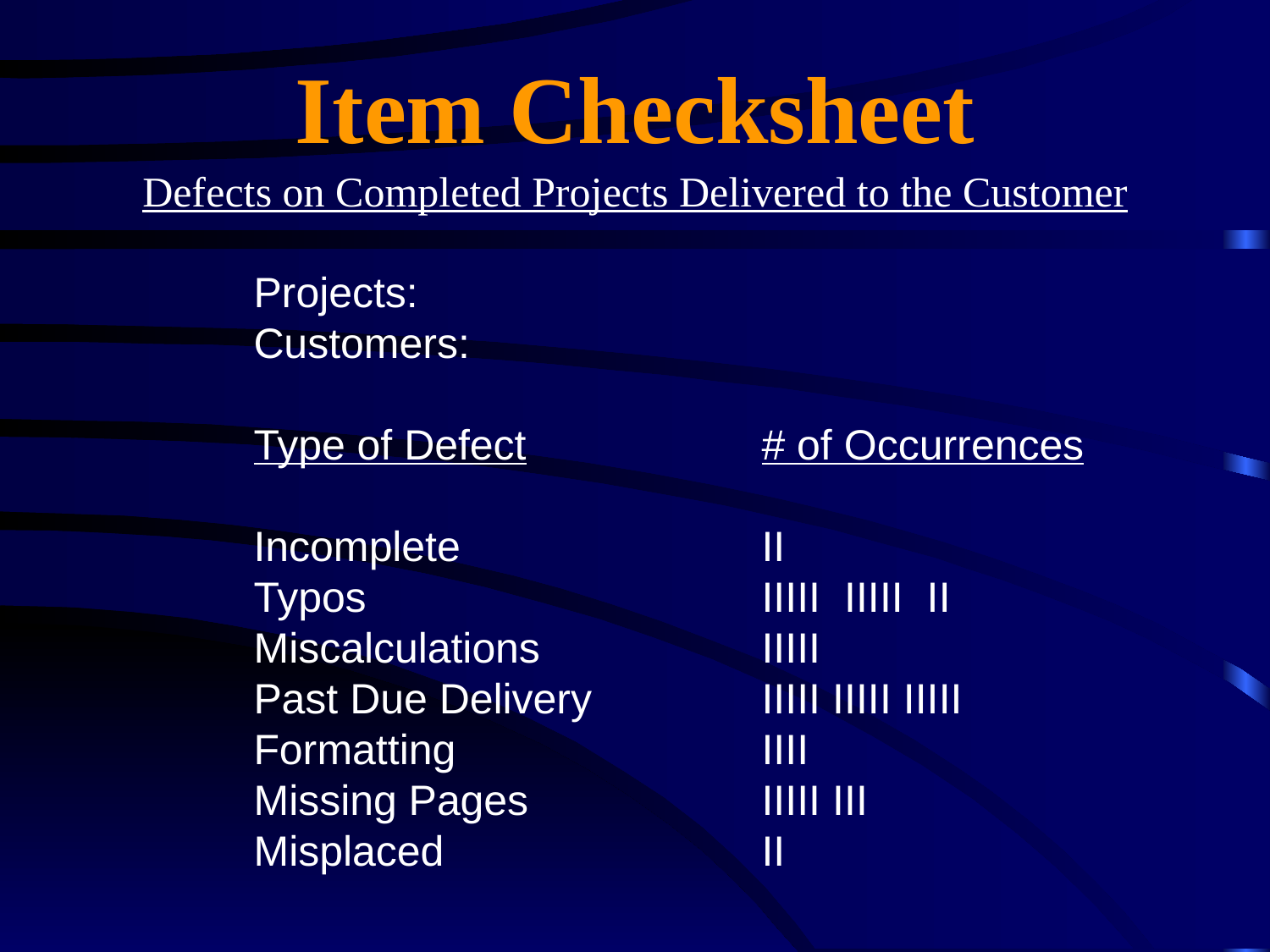

Item Checksheet
Defects on Completed Projects Delivered to the Customer
Projects:
Customers:

Type of Defect		# of Occurrences

Incomplete			II
Typos				IIIII  IIIII  II
Miscalculations		IIIII
Past Due Delivery		IIIII IIIII IIIII
Formatting			IIII
Missing Pages		IIIII III
Misplaced			II